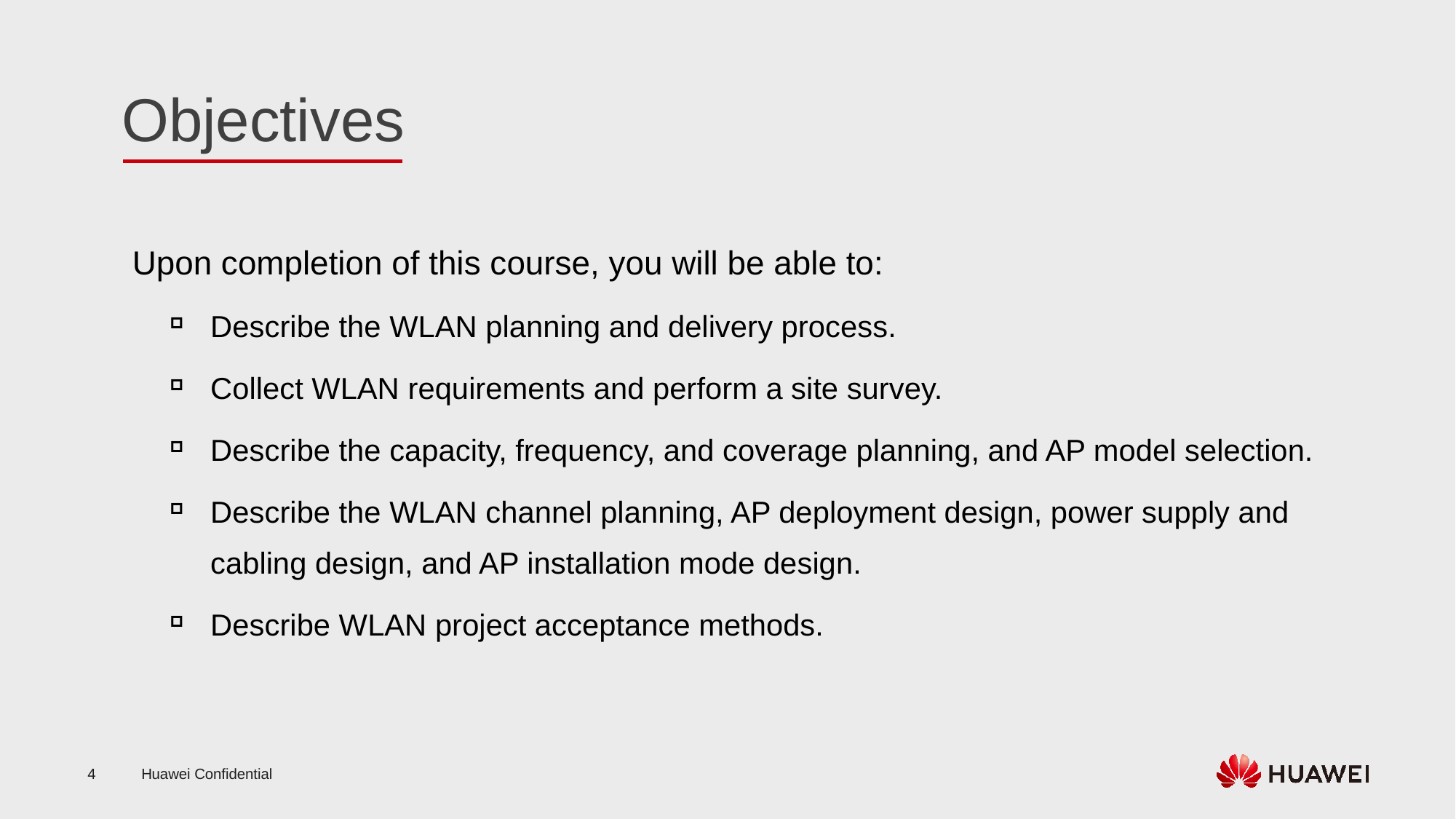

Upon completion of this course, you will be able to:
Describe the WLAN planning and delivery process.
Collect WLAN requirements and perform a site survey.
Describe the capacity, frequency, and coverage planning, and AP model selection.
Describe the WLAN channel planning, AP deployment design, power supply and cabling design, and AP installation mode design.
Describe WLAN project acceptance methods.